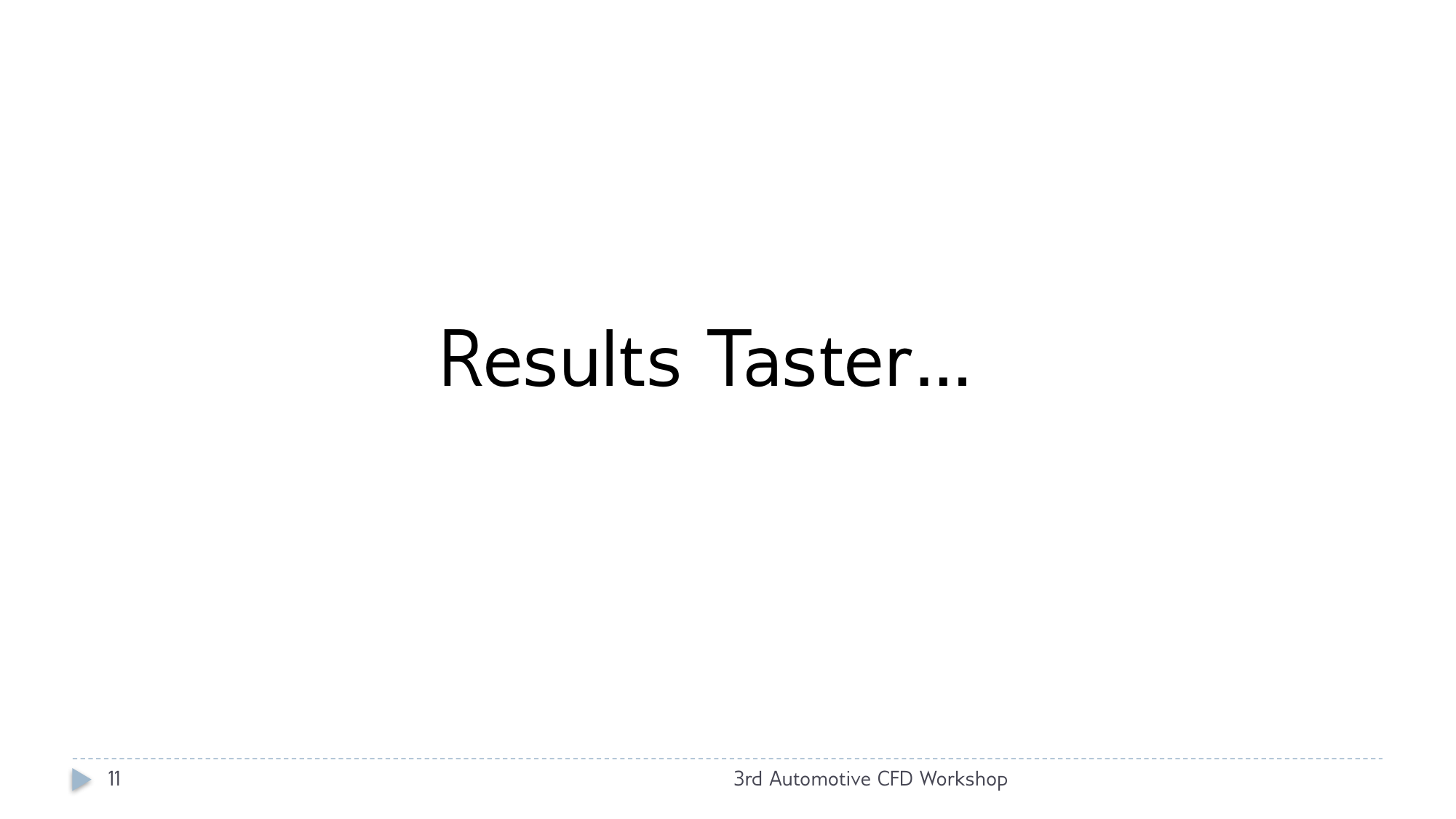

Results Taster…
11
3rd Automotive CFD Workshop